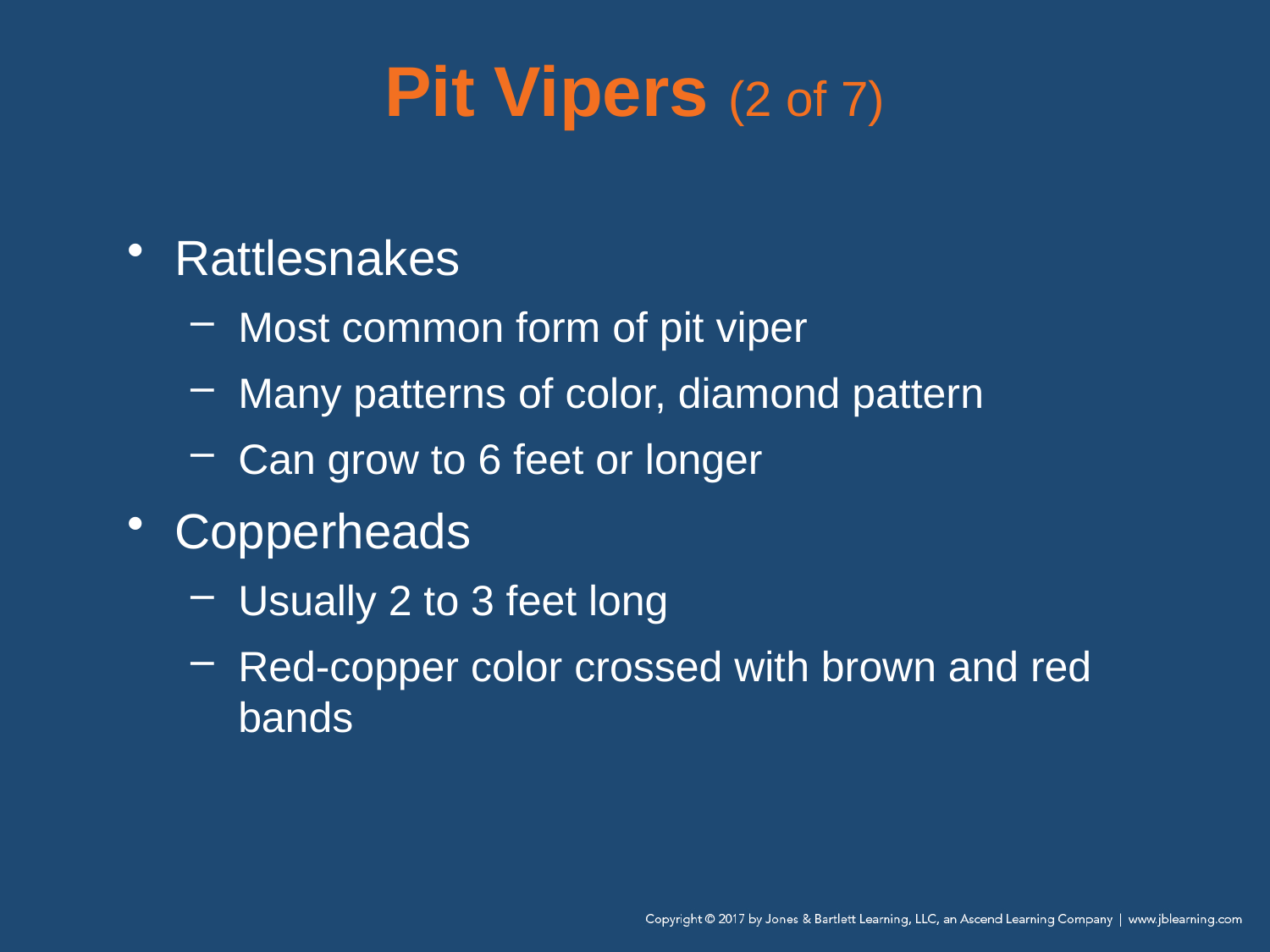

# Pit Vipers (2 of 7)
Rattlesnakes
Most common form of pit viper
Many patterns of color, diamond pattern
Can grow to 6 feet or longer
Copperheads
Usually 2 to 3 feet long
Red-copper color crossed with brown and red bands